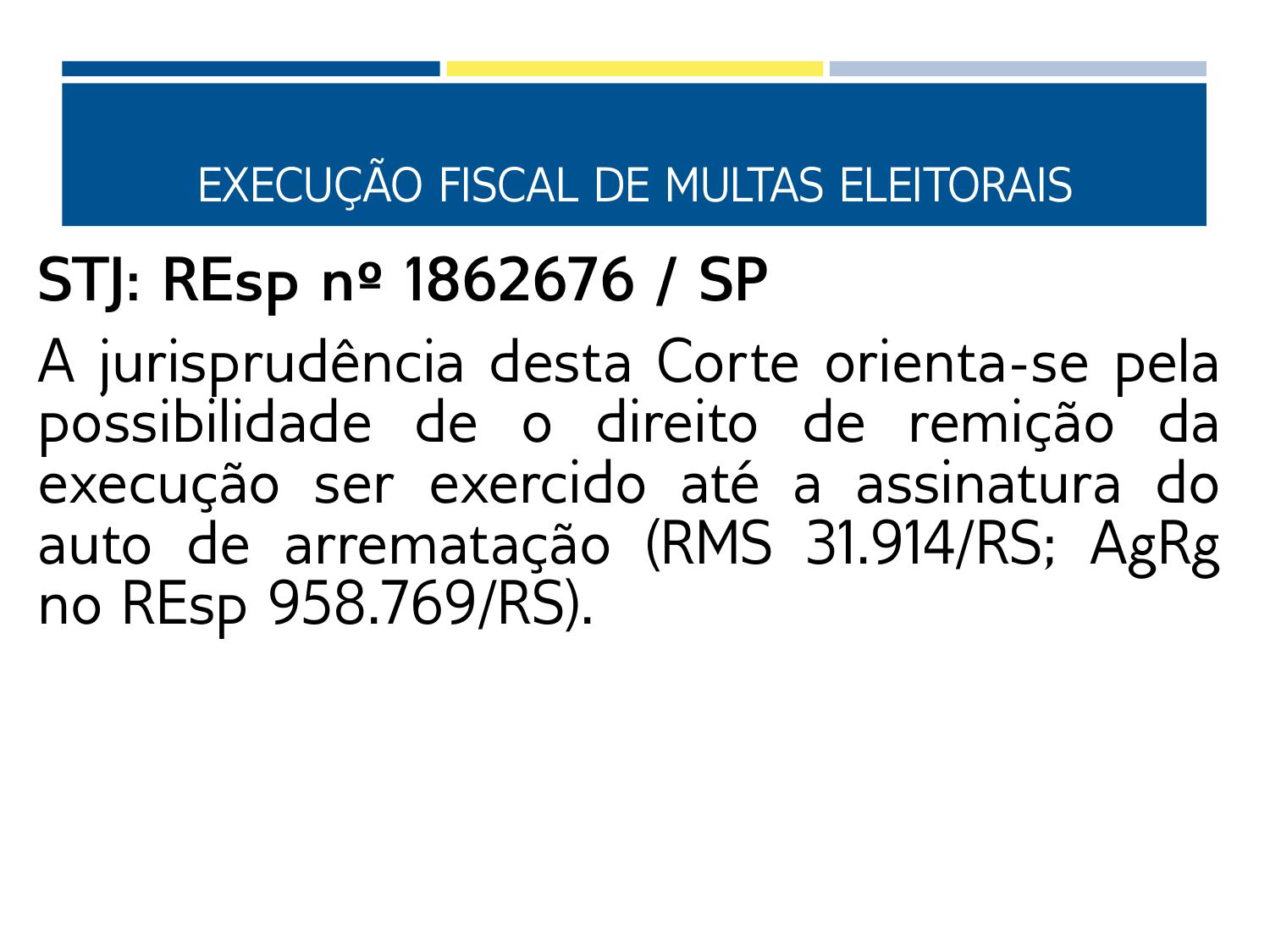

# EXECUÇÃO FISCAL DE MULTAS ELEITORAIS
STJ: REsp nº 1862676 / SP
A jurisprudência desta Corte orienta-se pela possibilidade de o direito de remição da execução ser exercido até a assinatura do auto de arrematação (RMS 31.914/RS; AgRg no REsp 958.769/RS).